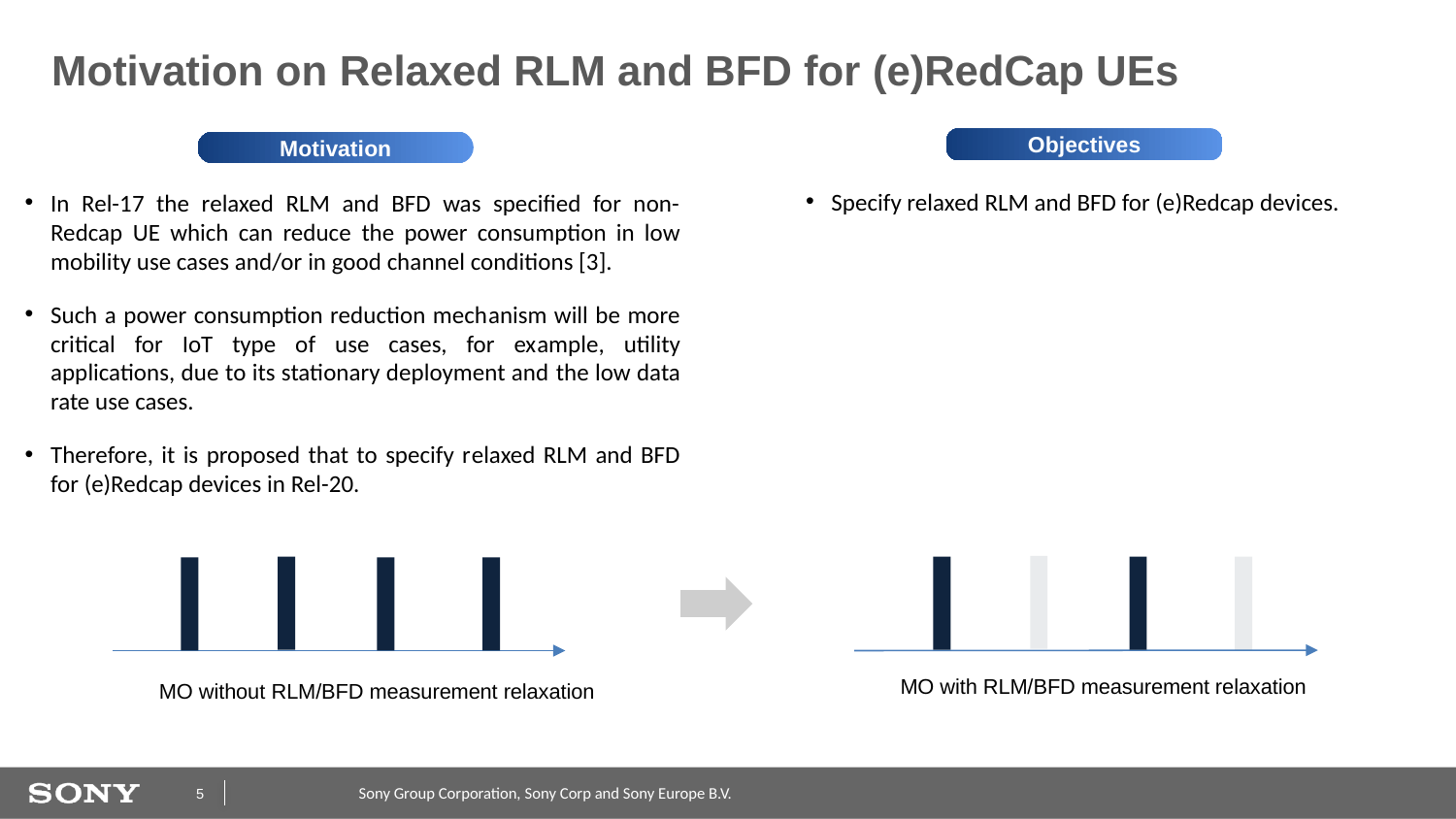

# Motivation on Relaxed RLM and BFD for (e)RedCap UEs
Objectives
Motivation
Specify relaxed RLM and BFD for (e)Redcap devices.

In Rel-17 the relaxed RLM and BFD was specified for non-Redcap UE which can reduce the power consumption in low mobility use cases and/or in good channel conditions [3].
Such a power consumption reduction mechanism will be more critical for IoT type of use cases, for example, utility applications, due to its stationary deployment and the low data rate use cases.
Therefore, it is proposed that to specify relaxed RLM and BFD for (e)Redcap devices in Rel-20.

MO with RLM/BFD measurement relaxation

MO without RLM/BFD measurement relaxation